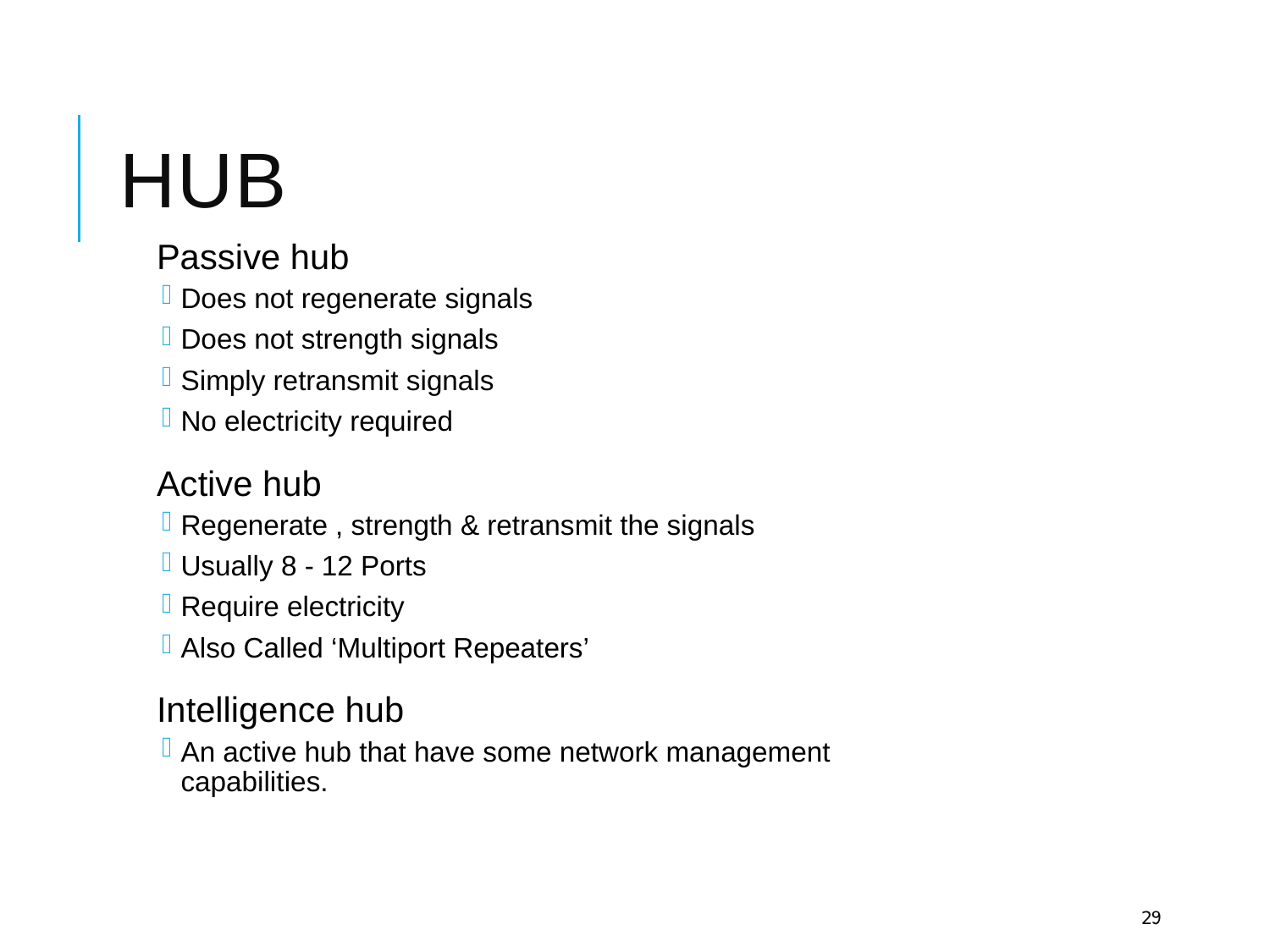

# Hub
Passive hub
Does not regenerate signals
Does not strength signals
Simply retransmit signals
No electricity required
Active hub
Regenerate , strength & retransmit the signals
Usually 8 - 12 Ports
Require electricity
Also Called ‘Multiport Repeaters’
Intelligence hub
An active hub that have some network management capabilities.

29